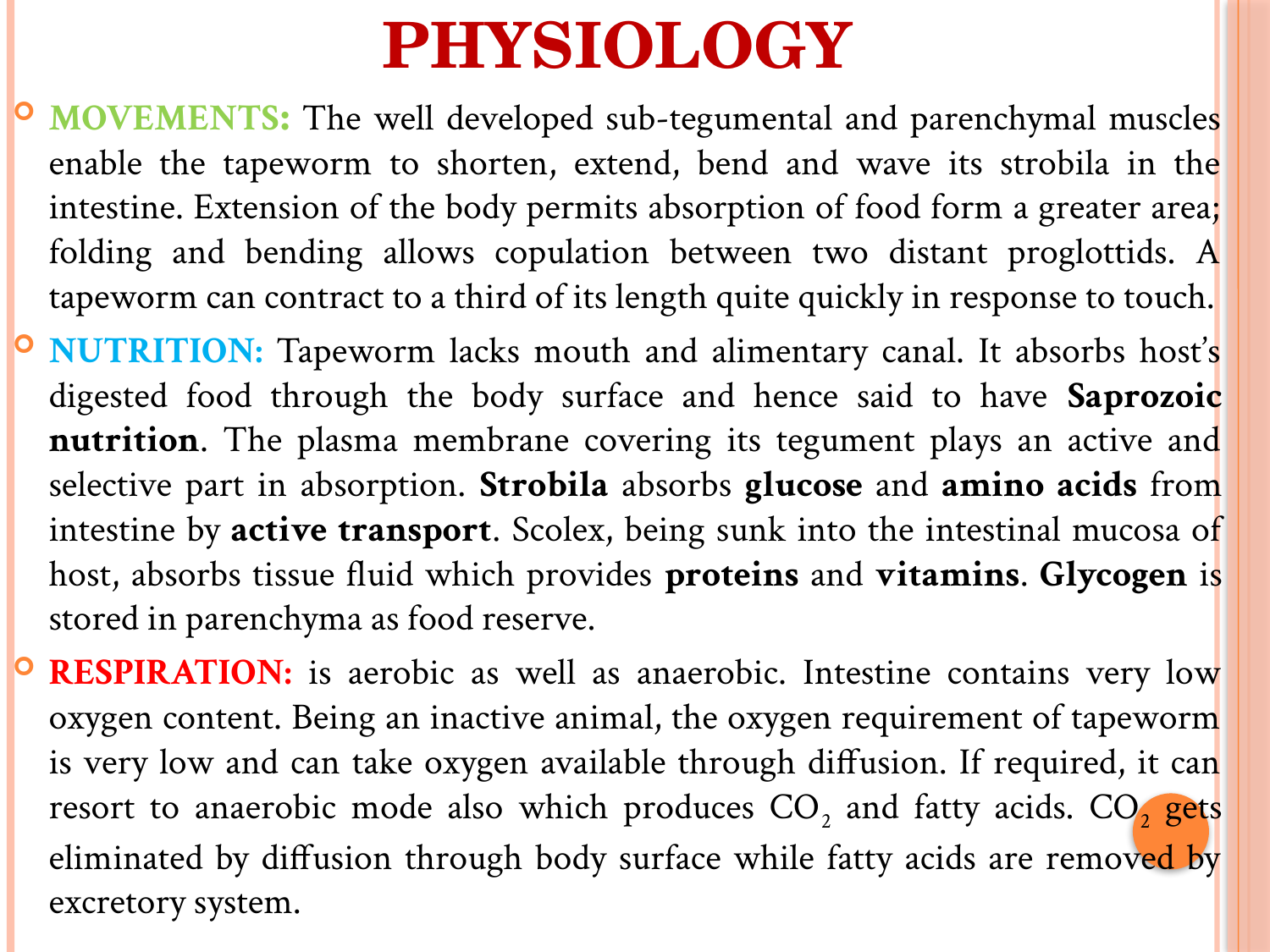

# Physiology
MOVEMENTS: The well developed sub-tegumental and parenchymal muscles enable the tapeworm to shorten, extend, bend and wave its strobila in the intestine. Extension of the body permits absorption of food form a greater area; folding and bending allows copulation between two distant proglottids. A tapeworm can contract to a third of its length quite quickly in response to touch.
NUTRITION: Tapeworm lacks mouth and alimentary canal. It absorbs host’s digested food through the body surface and hence said to have Saprozoic nutrition. The plasma membrane covering its tegument plays an active and selective part in absorption. Strobila absorbs glucose and amino acids from intestine by active transport. Scolex, being sunk into the intestinal mucosa of host, absorbs tissue fluid which provides proteins and vitamins. Glycogen is stored in parenchyma as food reserve.
RESPIRATION: is aerobic as well as anaerobic. Intestine contains very low oxygen content. Being an inactive animal, the oxygen requirement of tapeworm is very low and can take oxygen available through diffusion. If required, it can resort to anaerobic mode also which produces CO2 and fatty acids. CO2 gets eliminated by diffusion through body surface while fatty acids are removed by excretory system.